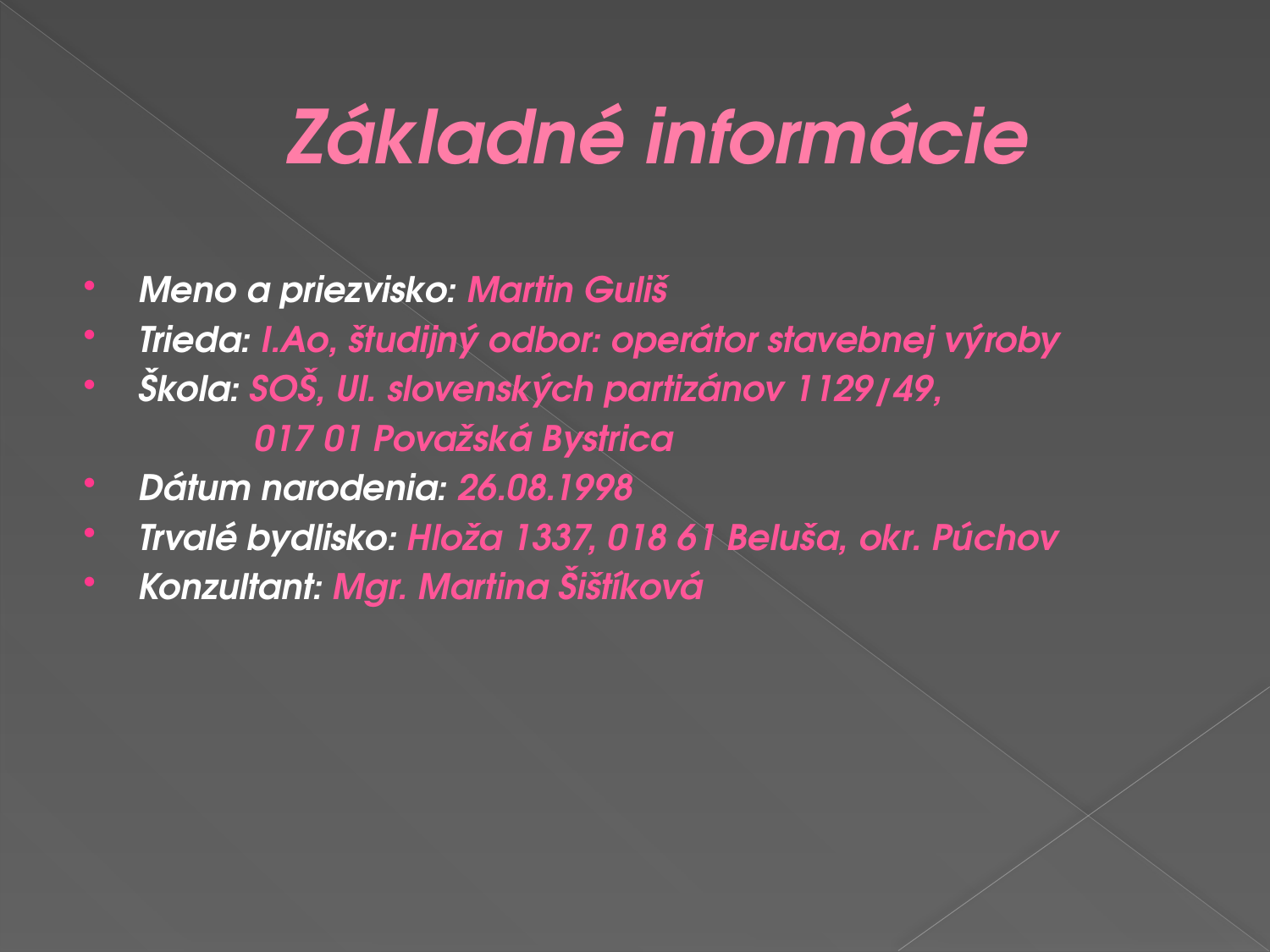

# Základné informácie
Meno a priezvisko: Martin Guliš
Trieda: Ι.Ao, študijný odbor: operátor stavebnej výroby
Škola: SOŠ, Ul. slovenských partizánov 1129/49,
                 017 01 Považská Bystrica
Dátum narodenia: 26.08.1998
Trvalé bydlisko: Hloža 1337, 018 61 Beluša, okr. Púchov
Konzultant: Mgr. Martina Šištíková